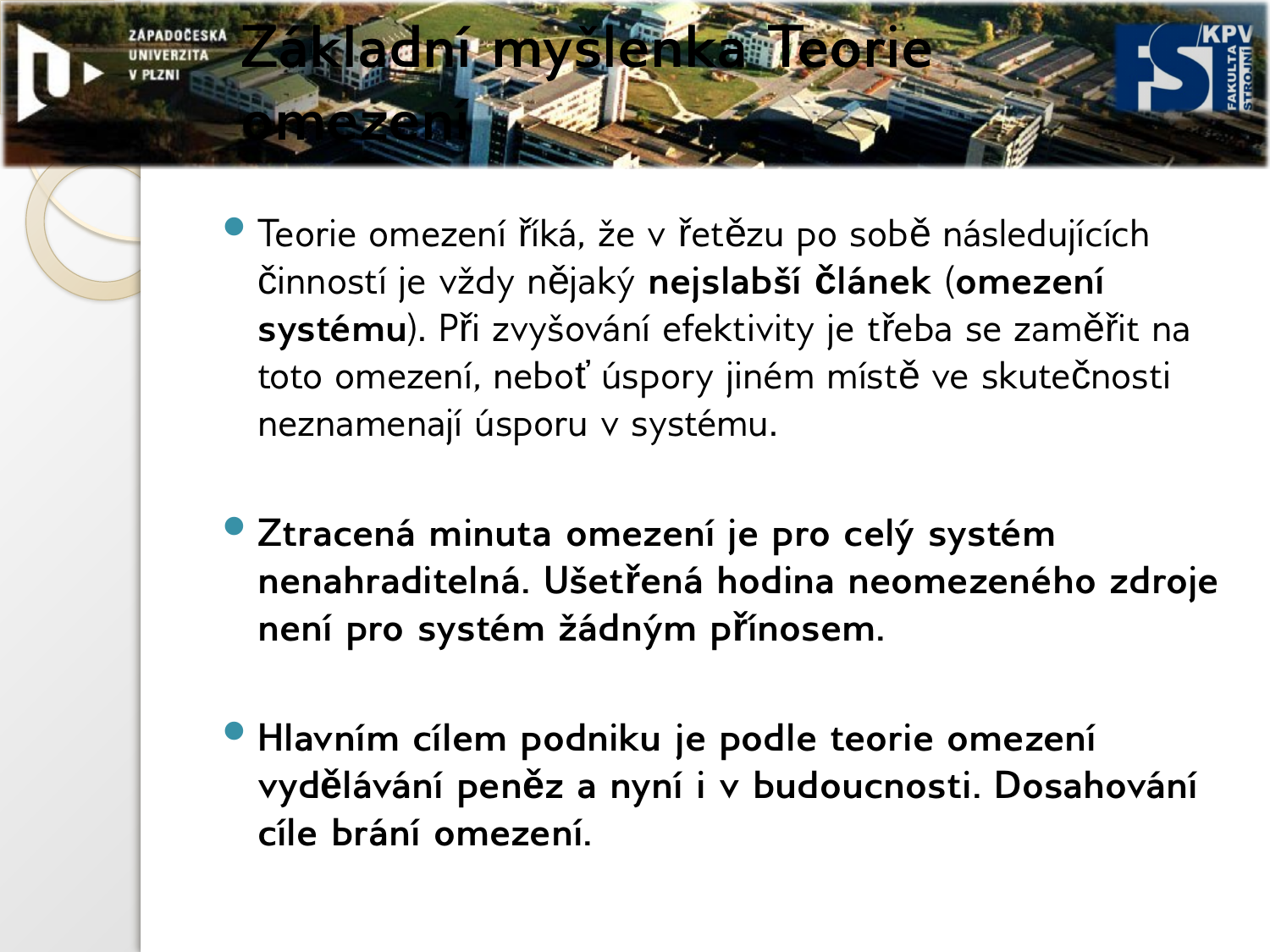

# Základní myšlenka Teorie omezení
Teorie omezení říká, že v řetězu po sobě následujících činností je vždy nějaký nejslabší článek (omezení systému). Při zvyšování efektivity je třeba se zaměřit na toto omezení, neboť úspory jiném místě ve skutečnosti neznamenají úsporu v systému.

Ztracená minuta omezení je pro celý systém nenahraditelná. Ušetřená hodina neomezeného zdroje není pro systém žádným přínosem.

Hlavním cílem podniku je podle teorie omezení vydělávání peněz a nyní i v budoucnosti. Dosahování cíle brání omezení.